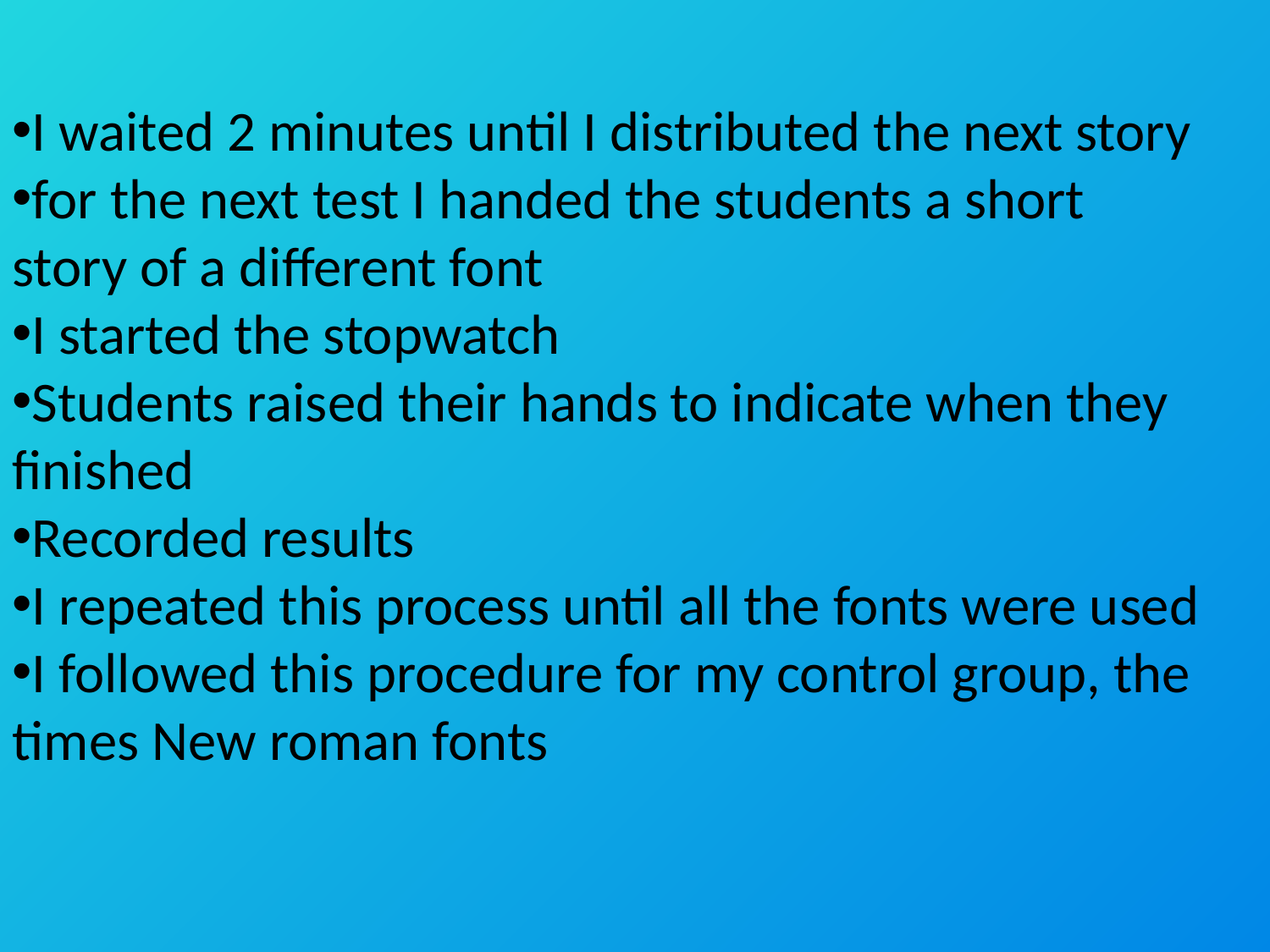

I waited 2 minutes until I distributed the next story
for the next test I handed the students a short story of a different font
I started the stopwatch
Students raised their hands to indicate when they finished
Recorded results
I repeated this process until all the fonts were used
I followed this procedure for my control group, the times New roman fonts